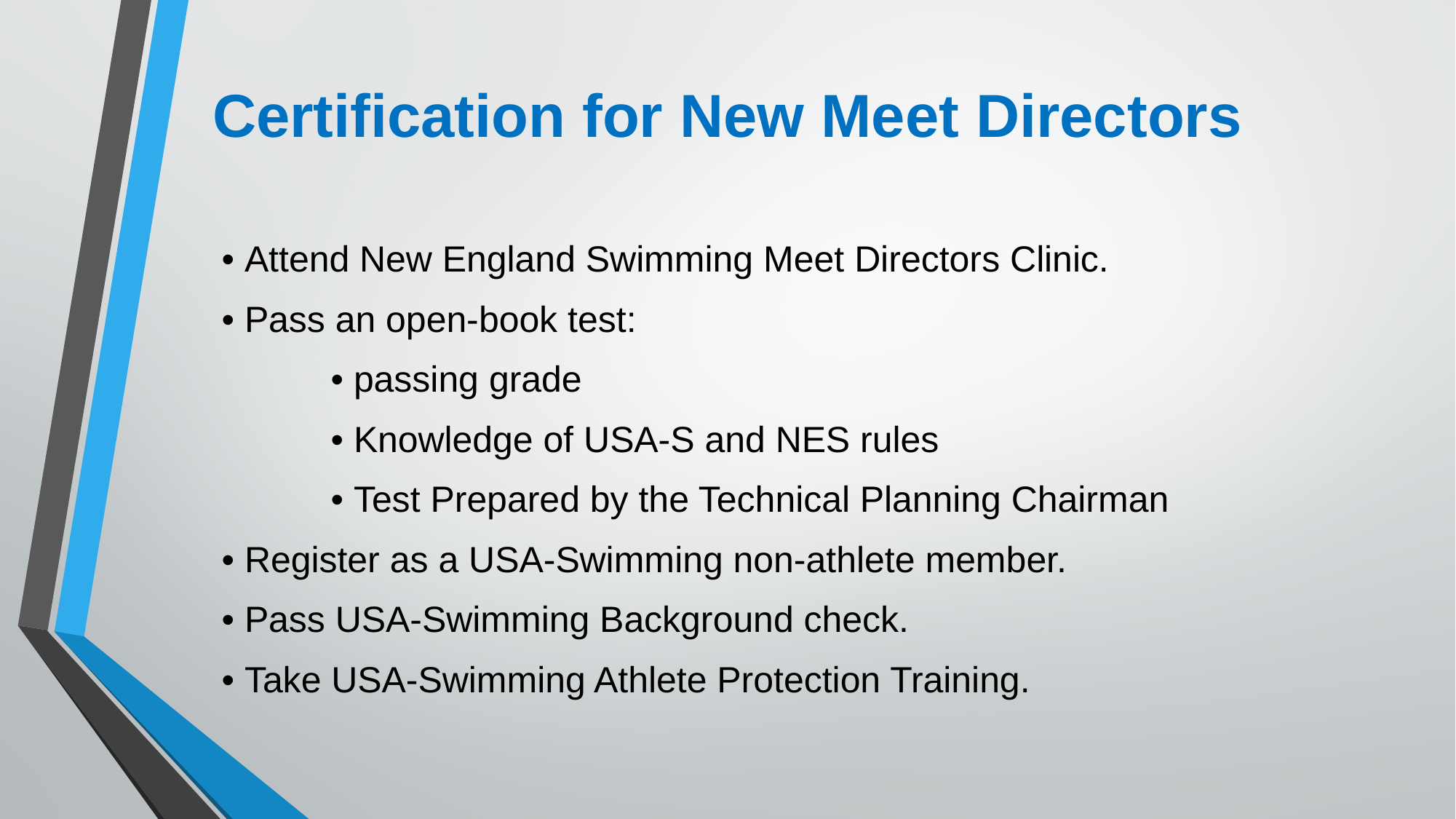

# Certification for New Meet Directors
• Attend New England Swimming Meet Directors Clinic.
• Pass an open-book test:
	• passing grade
	• Knowledge of USA-S and NES rules
	• Test Prepared by the Technical Planning Chairman
• Register as a USA-Swimming non-athlete member.
• Pass USA-Swimming Background check.
• Take USA-Swimming Athlete Protection Training.